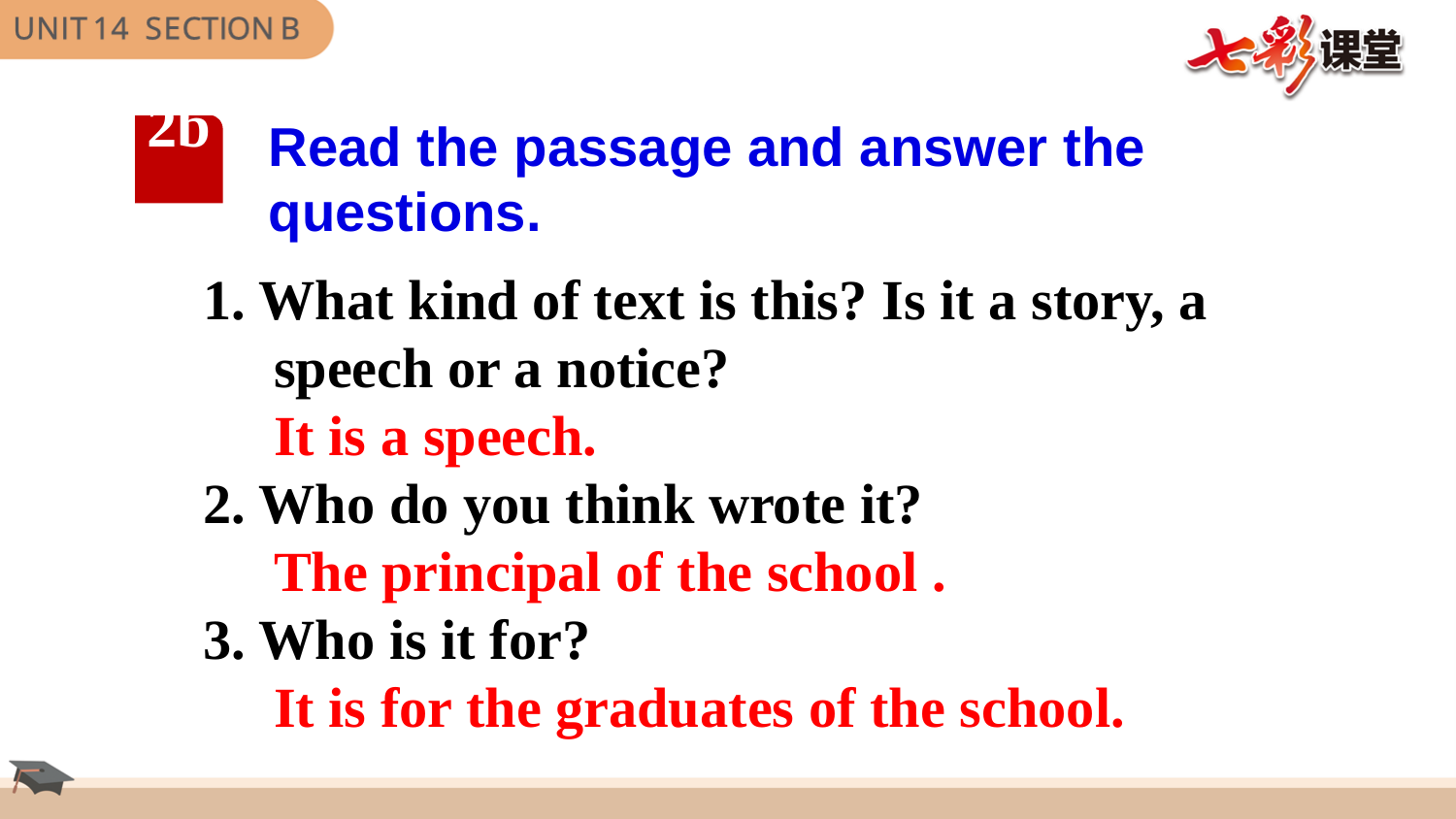

Read the passage and answer the questions.
2b
1. What kind of text is this? Is it a story, a
     speech or a notice?
     It is a speech.
2. Who do you think wrote it?
     The principal of the school .
3. Who is it for?
     It is for the graduates of the school.